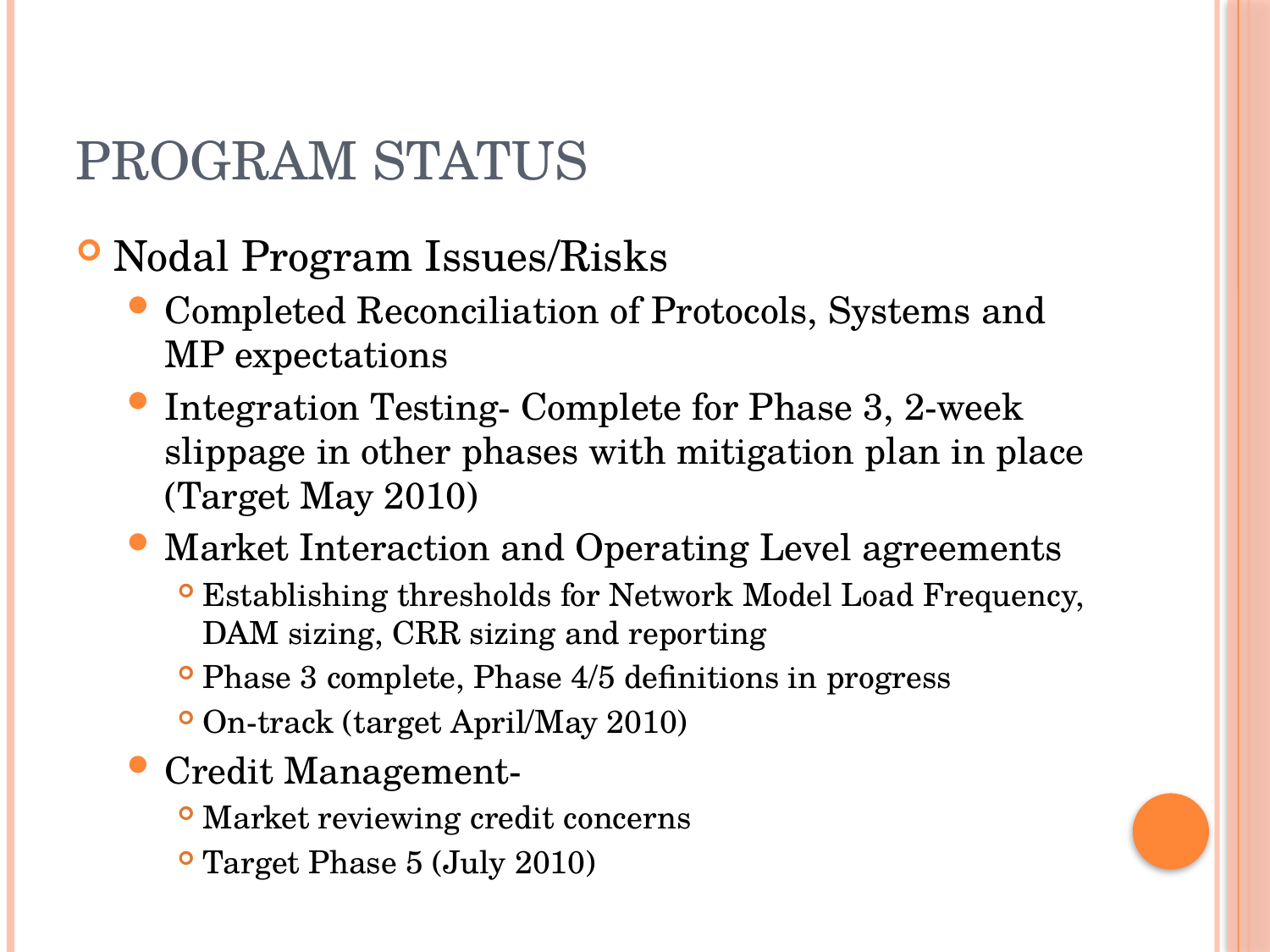

# Program Status
Nodal Program Issues/Risks
Completed Reconciliation of Protocols, Systems and MP expectations
Integration Testing- Complete for Phase 3, 2-week slippage in other phases with mitigation plan in place (Target May 2010)
Market Interaction and Operating Level agreements
Establishing thresholds for Network Model Load Frequency, DAM sizing, CRR sizing and reporting
Phase 3 complete, Phase 4/5 definitions in progress
On-track (target April/May 2010)
Credit Management-
Market reviewing credit concerns
Target Phase 5 (July 2010)